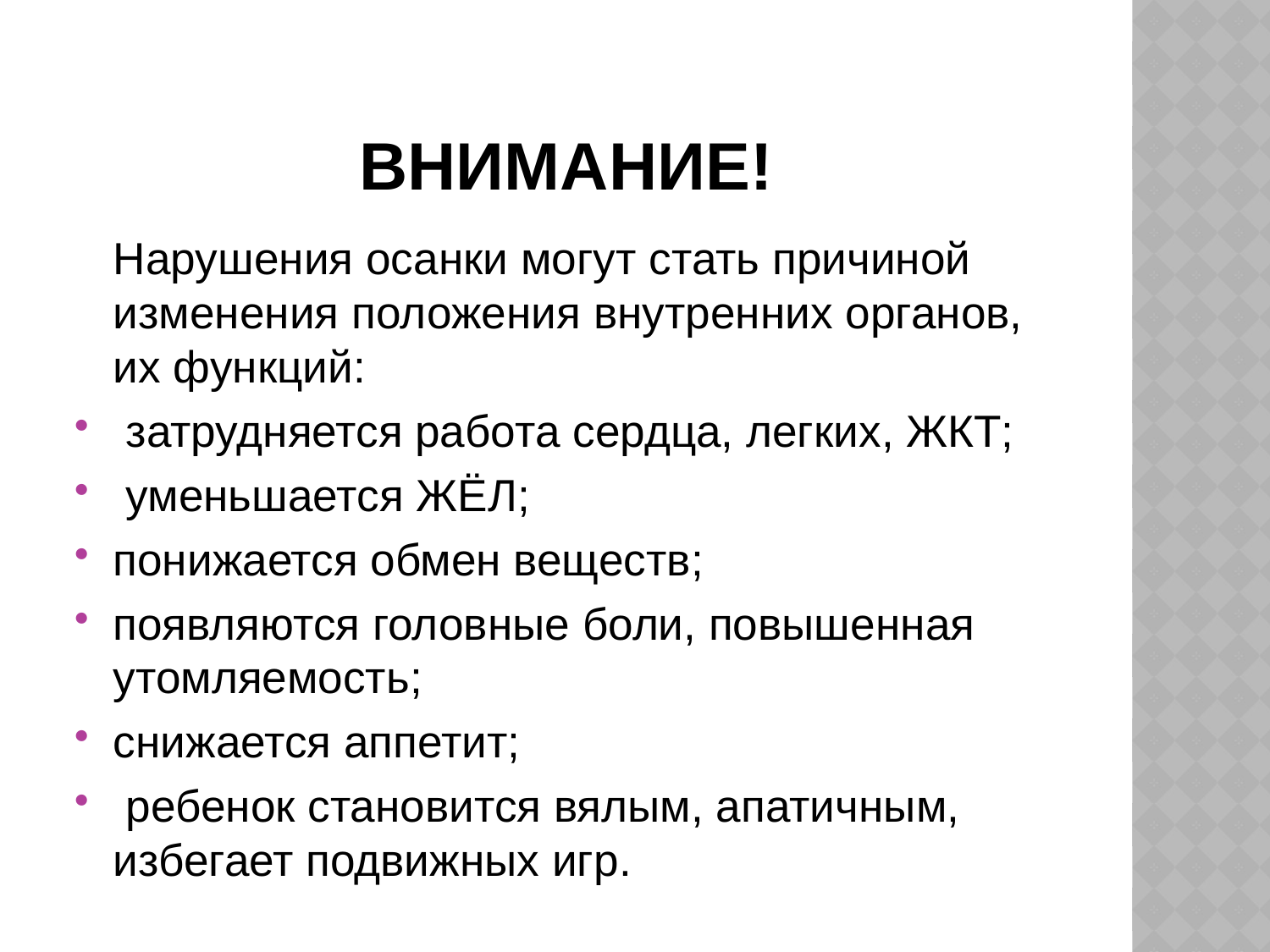

# Внимание!
   Нарушения осанки могут стать причиной изменения положения внутренних органов, их функций:
 затрудняется работа сердца, легких, ЖКТ;
 уменьшается ЖЁЛ;
понижается обмен веществ;
появляются головные боли, повышенная утомляемость;
снижается аппетит;
 ребенок становится вялым, апатичным, избегает подвижных игр.